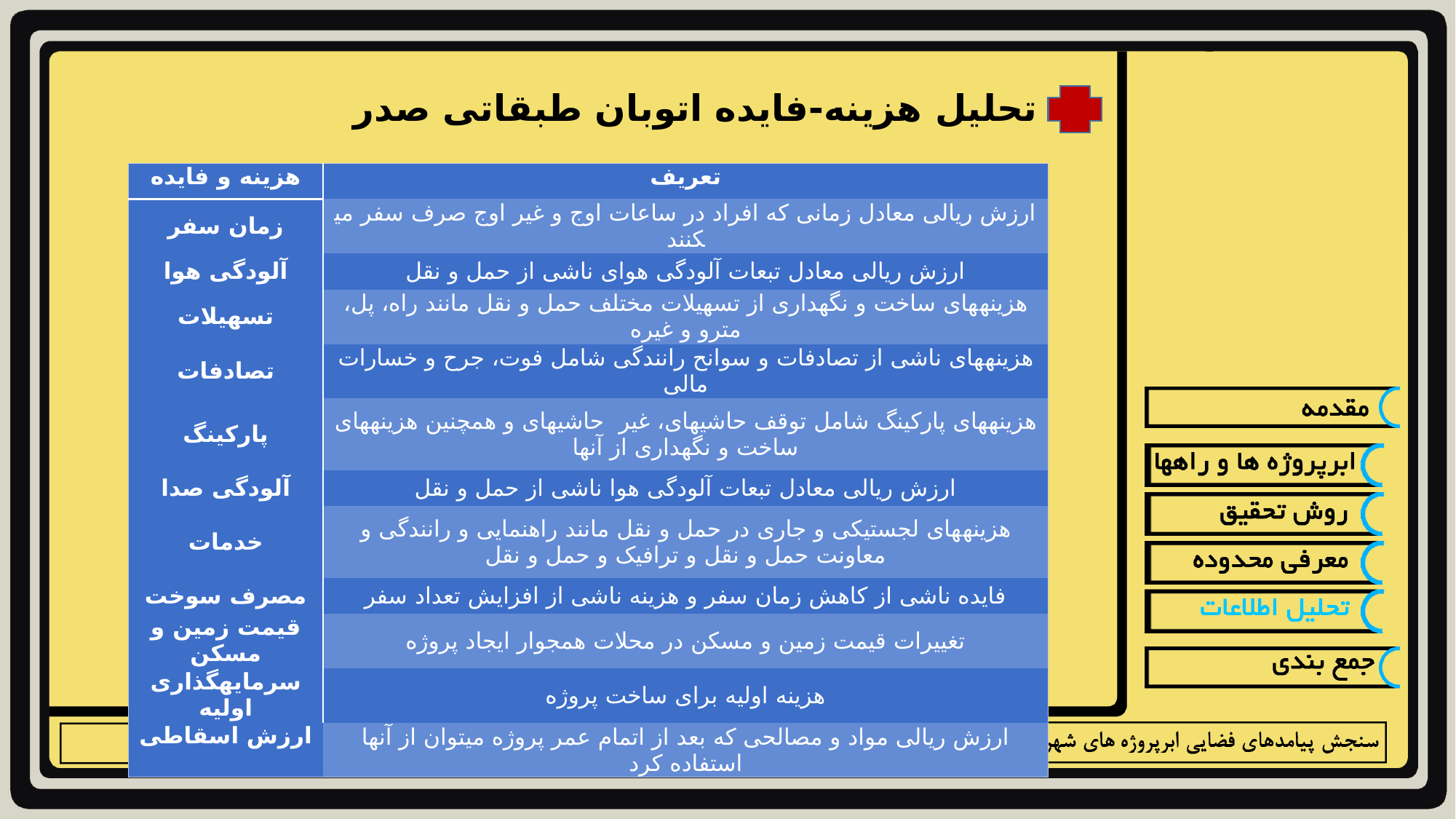

تحلیل هزینه-فایده اتوبان طبقاتی صدر

| هزینه و فایده | تعریف |
| --- | --- |
| زمان سفر | ارزش ریالی معادل زمانی که افراد در ساعات اوج و غیر اوج صرف سفر می­کنند |
| آلودگی هوا | ارزش ریالی معادل تبعات آلودگی هوای ناشی از حمل و نقل |
| تسهیلات | هزینه­های ساخت و نگهداری از تسهیلات مختلف حمل و نقل مانند راه، پل، مترو و غیره |
| تصادفات | هزینه­های ناشی از تصادفات و سوانح رانندگی شامل فوت، جرح و خسارات مالی |
| پارکینگ | هزینه­های پارکینگ شامل توقف حاشیه­ای، غیر حاشیه­ای و هم­چنین هزینه­های ساخت و نگهداری از آنها |
| آلودگی صدا | ارزش ریالی معادل تبعات آلودگی هوا ناشی از حمل و نقل |
| خدمات | هزینه­های لجستیکی و جاری در حمل و نقل مانند راهنمایی و رانندگی و معاونت حمل و نقل و ترافیک و حمل و نقل |
| مصرف سوخت | فایده ناشی از کاهش زمان سفر و هزینه ناشی از افزایش تعداد سفر |
| قیمت زمین و مسکن | تغییرات قیمت زمین و مسکن در محلات همجوار ایجاد پروژه |
| سرمایه­گذاری اولیه | هزینه اولیه برای ساخت پروژه |
| ارزش اسقاطی | ارزش ریالی مواد و مصالحی که بعد از اتمام عمر پروژه می­توان از آن­ها استفاده کرد |